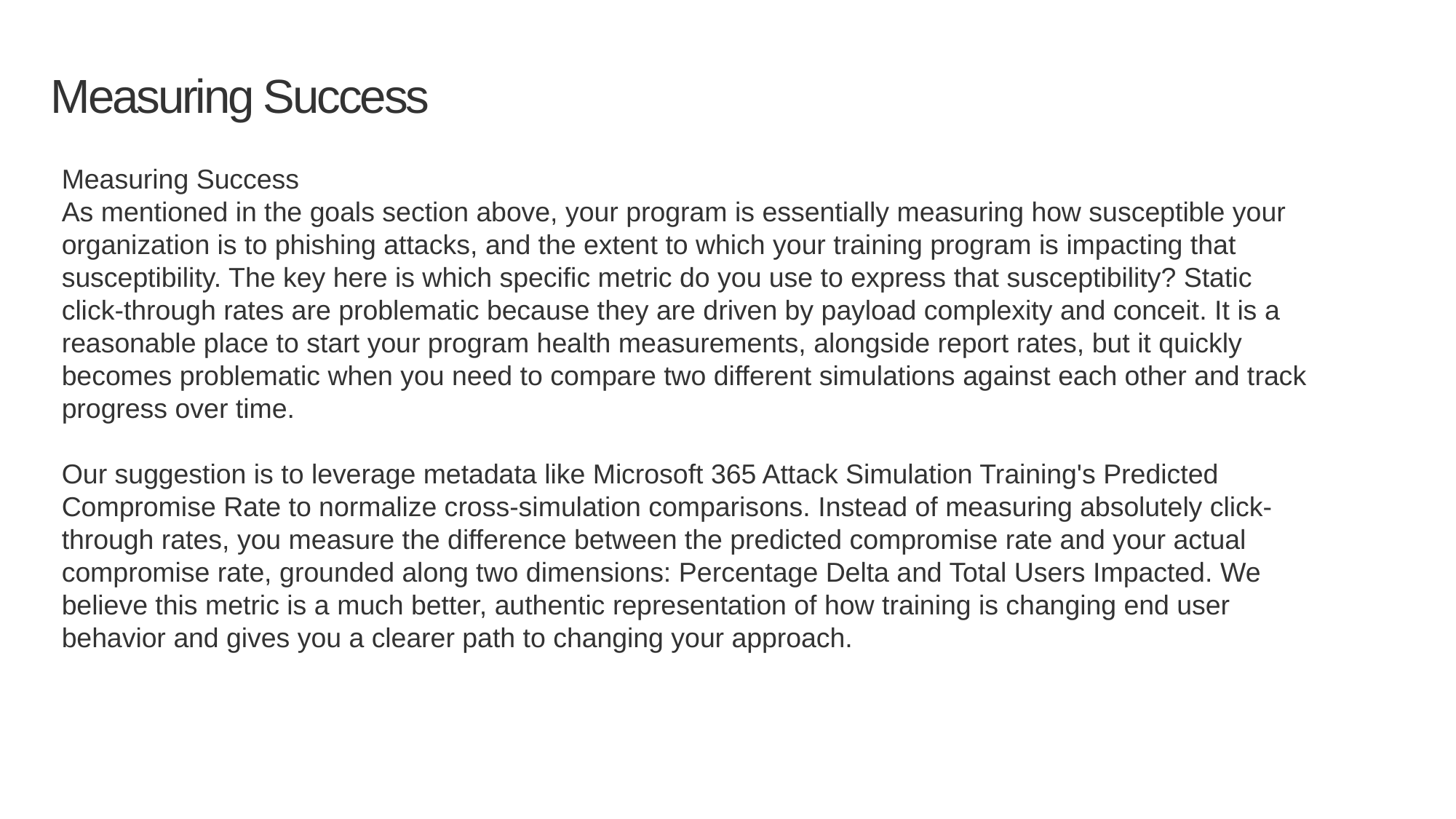

# Measuring Success
Measuring Success
As mentioned in the goals section above, your program is essentially measuring how susceptible your organization is to phishing attacks, and the extent to which your training program is impacting that susceptibility. The key here is which specific metric do you use to express that susceptibility? Static click-through rates are problematic because they are driven by payload complexity and conceit. It is a reasonable place to start your program health measurements, alongside report rates, but it quickly becomes problematic when you need to compare two different simulations against each other and track progress over time.

Our suggestion is to leverage metadata like Microsoft 365 Attack Simulation Training's Predicted Compromise Rate to normalize cross-simulation comparisons. Instead of measuring absolutely click-through rates, you measure the difference between the predicted compromise rate and your actual compromise rate, grounded along two dimensions: Percentage Delta and Total Users Impacted. We believe this metric is a much better, authentic representation of how training is changing end user behavior and gives you a clearer path to changing your approach.